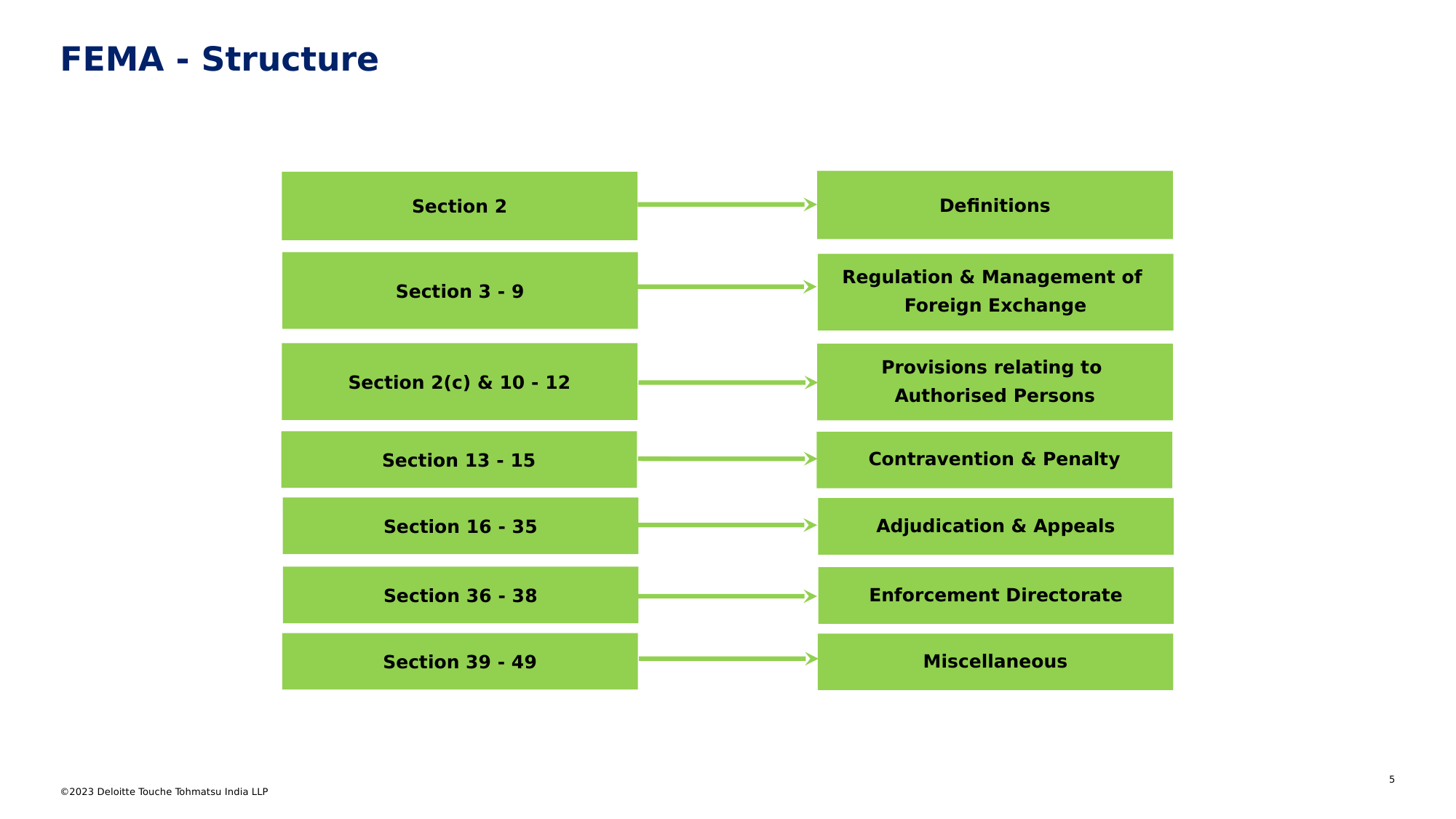

# FEMA - Structure
Definitions
Section 2

Section 3 - 9
Regulation & Management of
Foreign Exchange

Section 2(c) & 10 - 12
Provisions relating to
Authorised Persons

Section 13 - 15
Contravention & Penalty

Section 16 - 35
Adjudication & Appeals

Section 36 - 38
Enforcement Directorate

Section 39 - 49
Miscellaneous